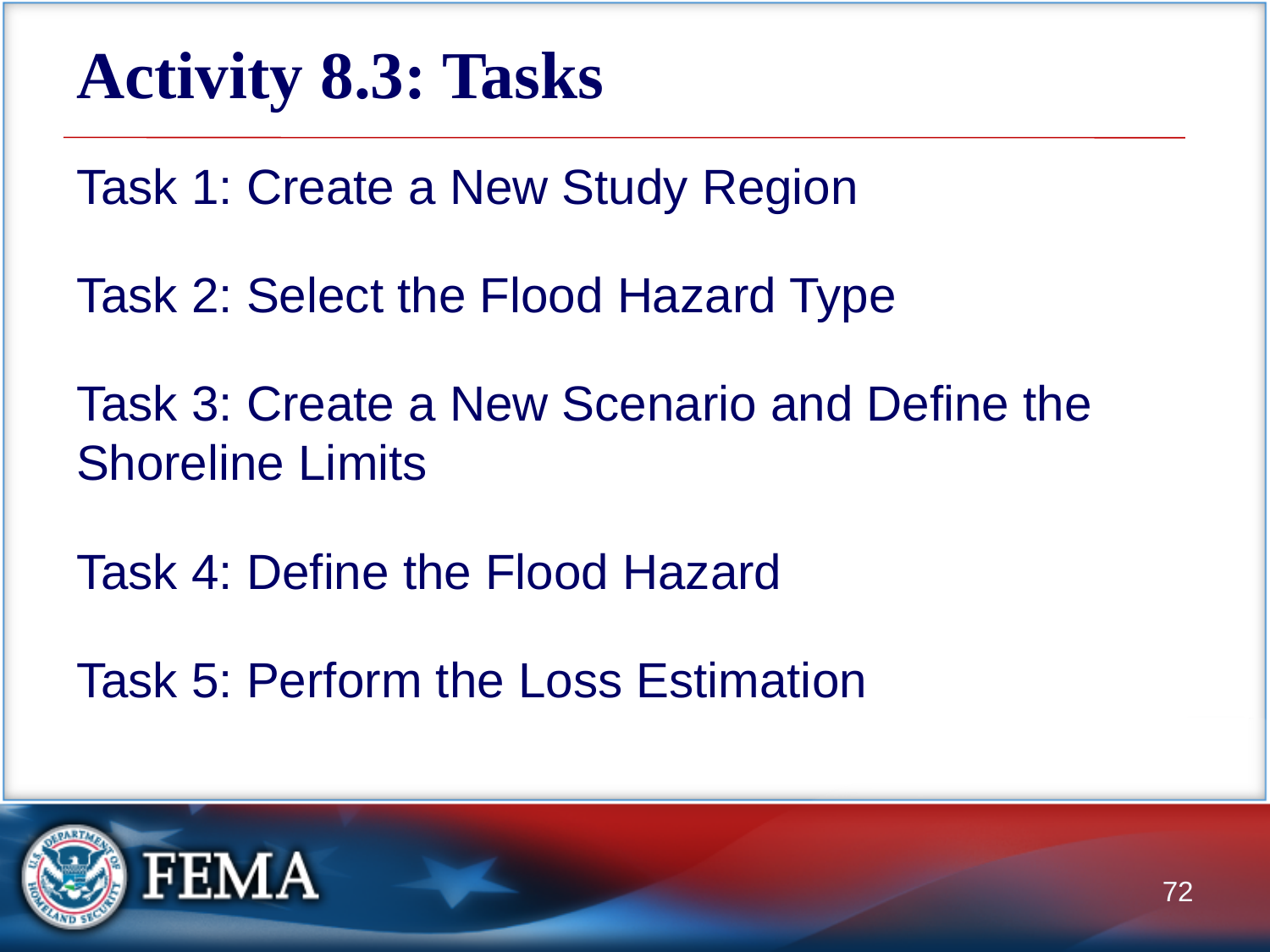

# Activity 8.3: Tasks
Task 1: Create a New Study Region
Task 2: Select the Flood Hazard Type
Task 3: Create a New Scenario and Define the Shoreline Limits
Task 4: Define the Flood Hazard
Task 5: Perform the Loss Estimation
72